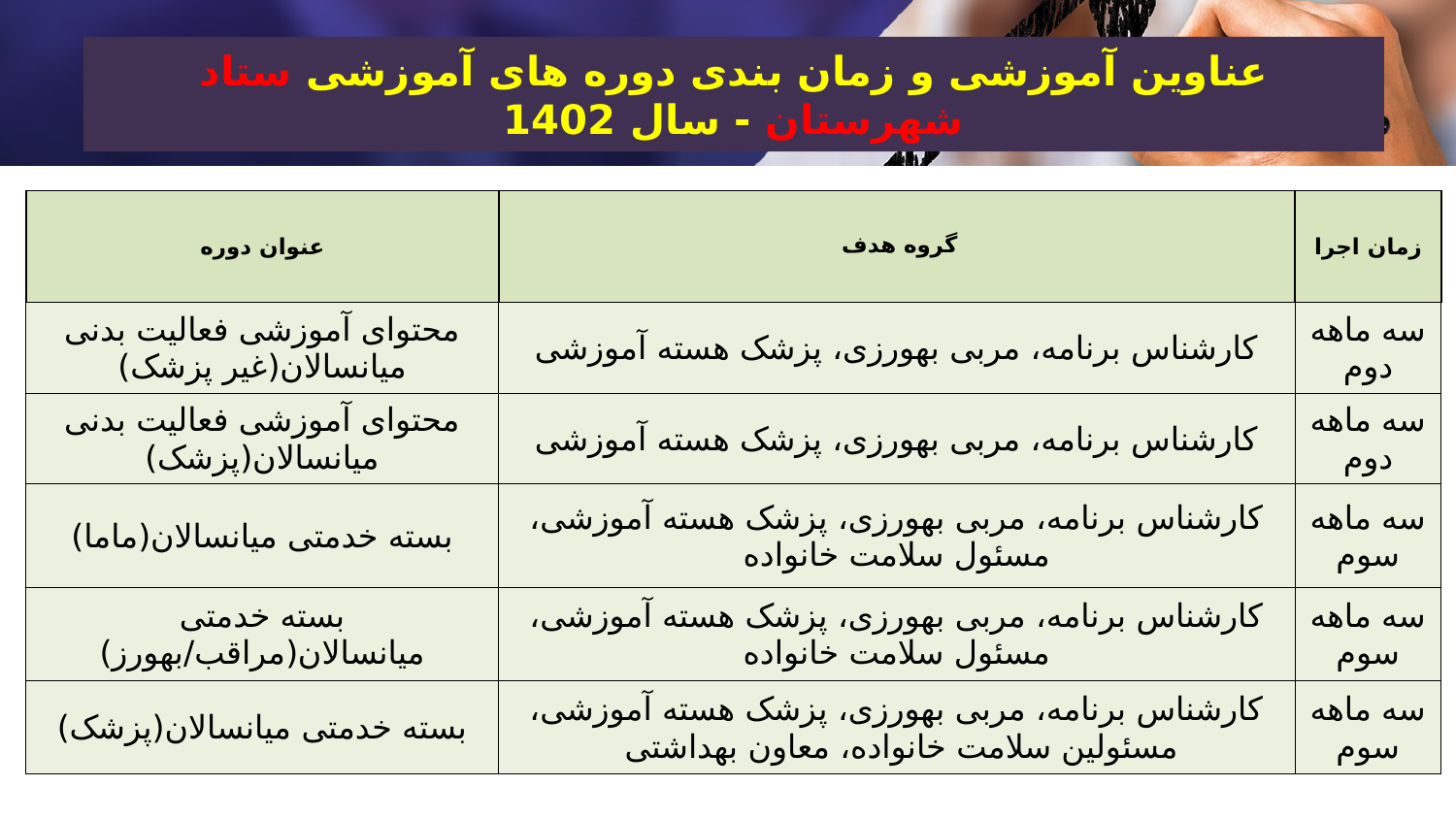

# عناوین آموزشی و زمان بندی دوره های آموزشی ستاد شهرستان - سال 1402
| عنوان دوره | گروه هدف | زمان اجرا |
| --- | --- | --- |
| محتوای آموزشی فعالیت بدنی میانسالان(غیر پزشک) | کارشناس برنامه، مربی بهورزی، پزشک هسته آموزشی | سه ماهه دوم |
| محتوای آموزشی فعالیت بدنی میانسالان(پزشک) | کارشناس برنامه، مربی بهورزی، پزشک هسته آموزشی | سه ماهه دوم |
| بسته خدمتی میانسالان(ماما) | کارشناس برنامه، مربی بهورزی، پزشک هسته آموزشی، مسئول سلامت خانواده | سه ماهه سوم |
| بسته خدمتی میانسالان(مراقب/بهورز) | کارشناس برنامه، مربی بهورزی، پزشک هسته آموزشی، مسئول سلامت خانواده | سه ماهه سوم |
| بسته خدمتی میانسالان(پزشک) | کارشناس برنامه، مربی بهورزی، پزشک هسته آموزشی، مسئولین سلامت خانواده، معاون بهداشتی | سه ماهه سوم |